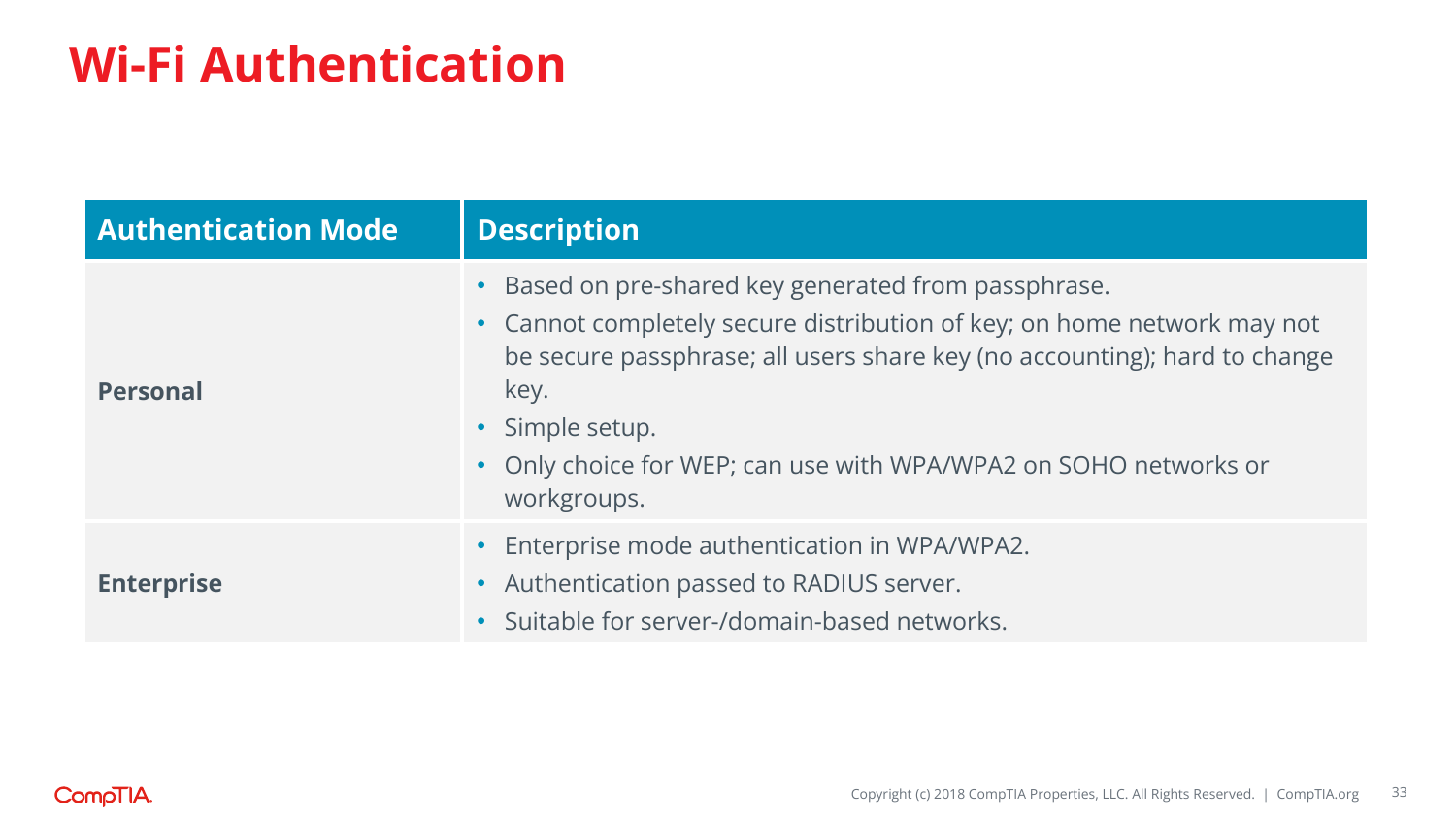

# Wi-Fi Authentication
| Authentication Mode | Description |
| --- | --- |
| Personal | Based on pre-shared key generated from passphrase. Cannot completely secure distribution of key; on home network may not be secure passphrase; all users share key (no accounting); hard to change key. Simple setup. Only choice for WEP; can use with WPA/WPA2 on SOHO networks or workgroups. |
| Enterprise | Enterprise mode authentication in WPA/WPA2. Authentication passed to RADIUS server. Suitable for server-/domain-based networks. |
33